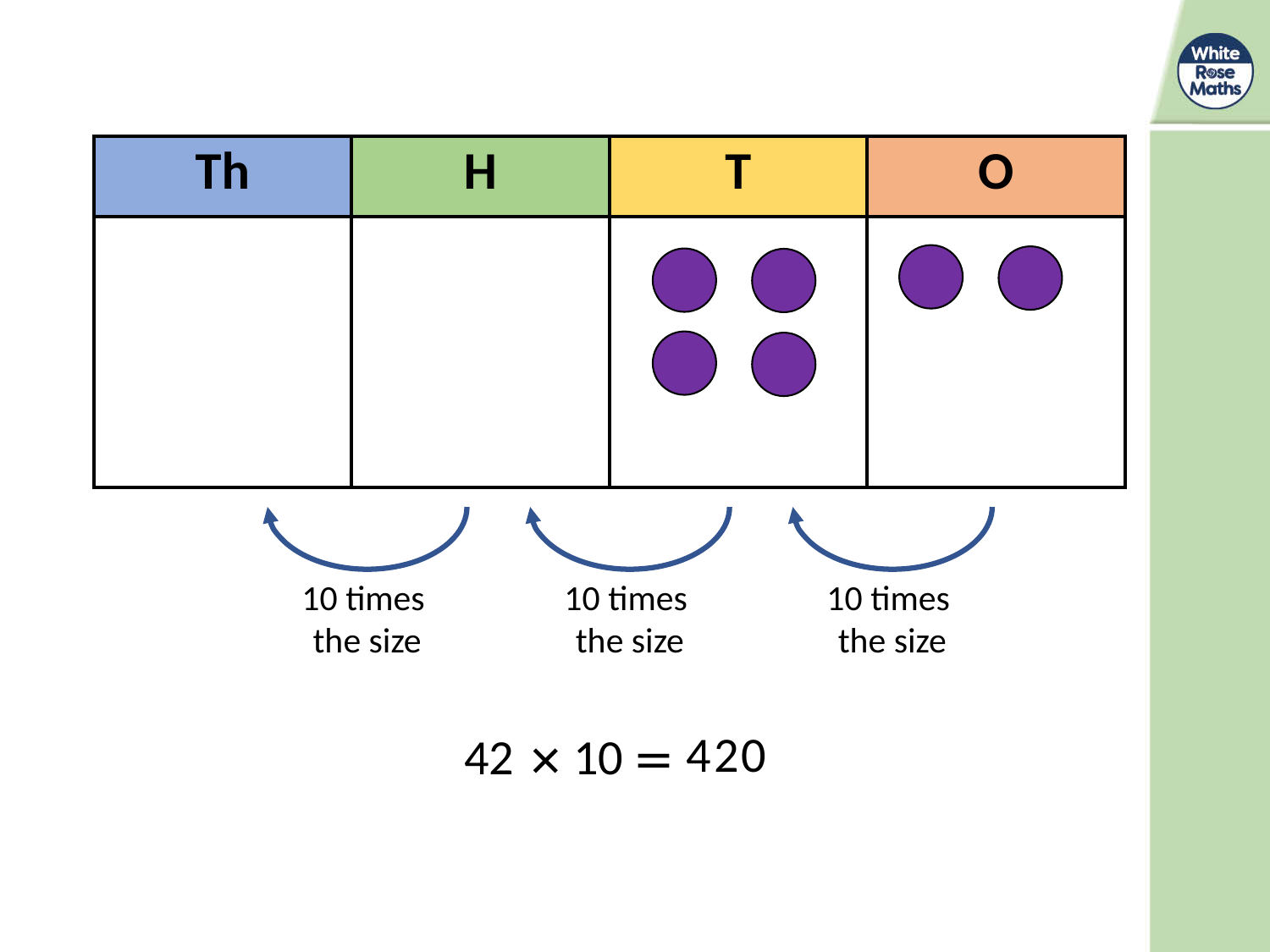

| Th | H | T | O |
| --- | --- | --- | --- |
|  |  |  |  |

10 times
the size
10 times
the size
10 times
the size
4
2
0
42 × 10 =